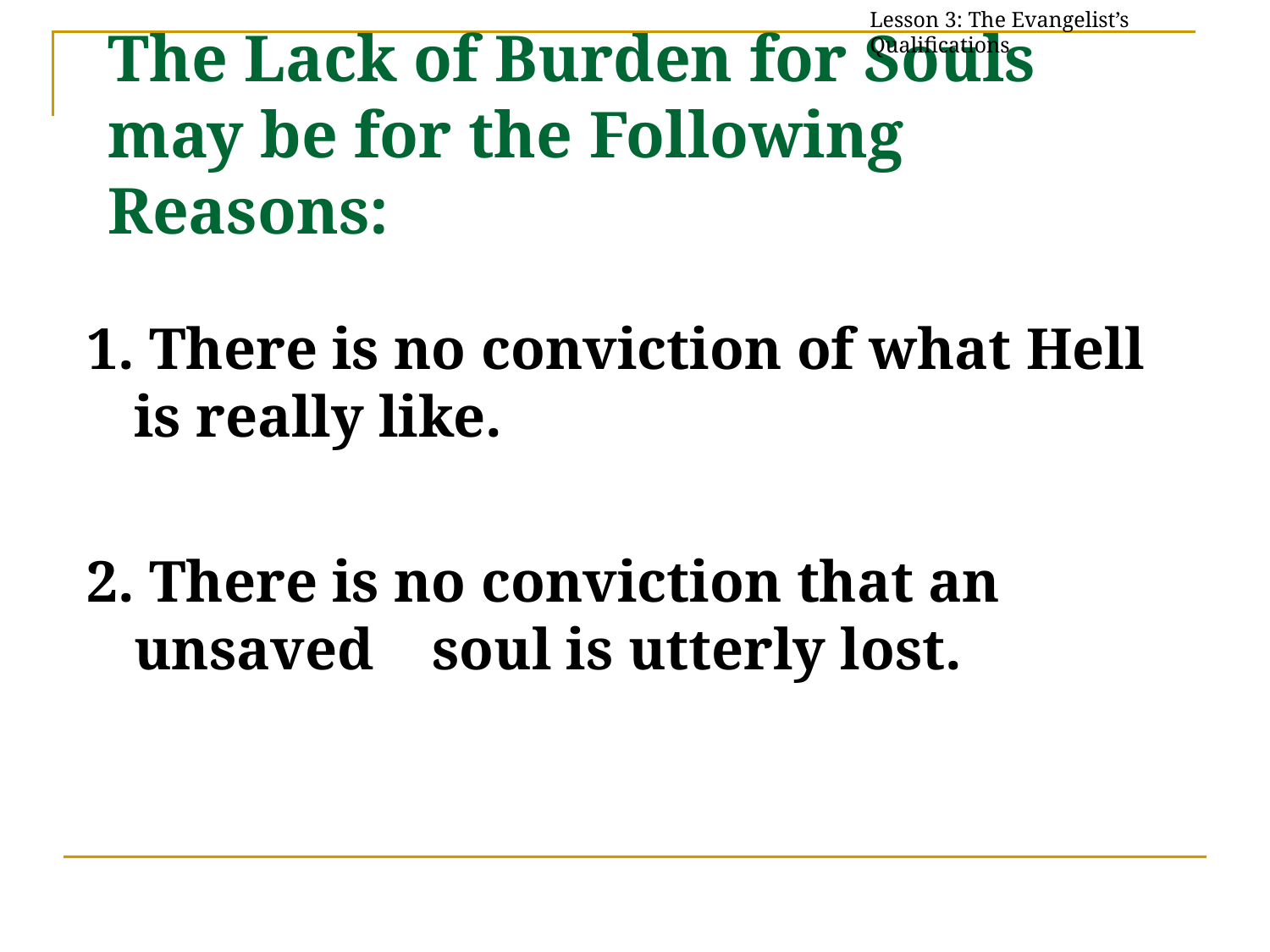

Lesson 3: The Evangelist’s Qualifications
The Lack of Burden for Souls may be for the Following Reasons:
1. There is no conviction of what Hell is really like.
2. There is no conviction that an unsaved    soul is utterly lost.